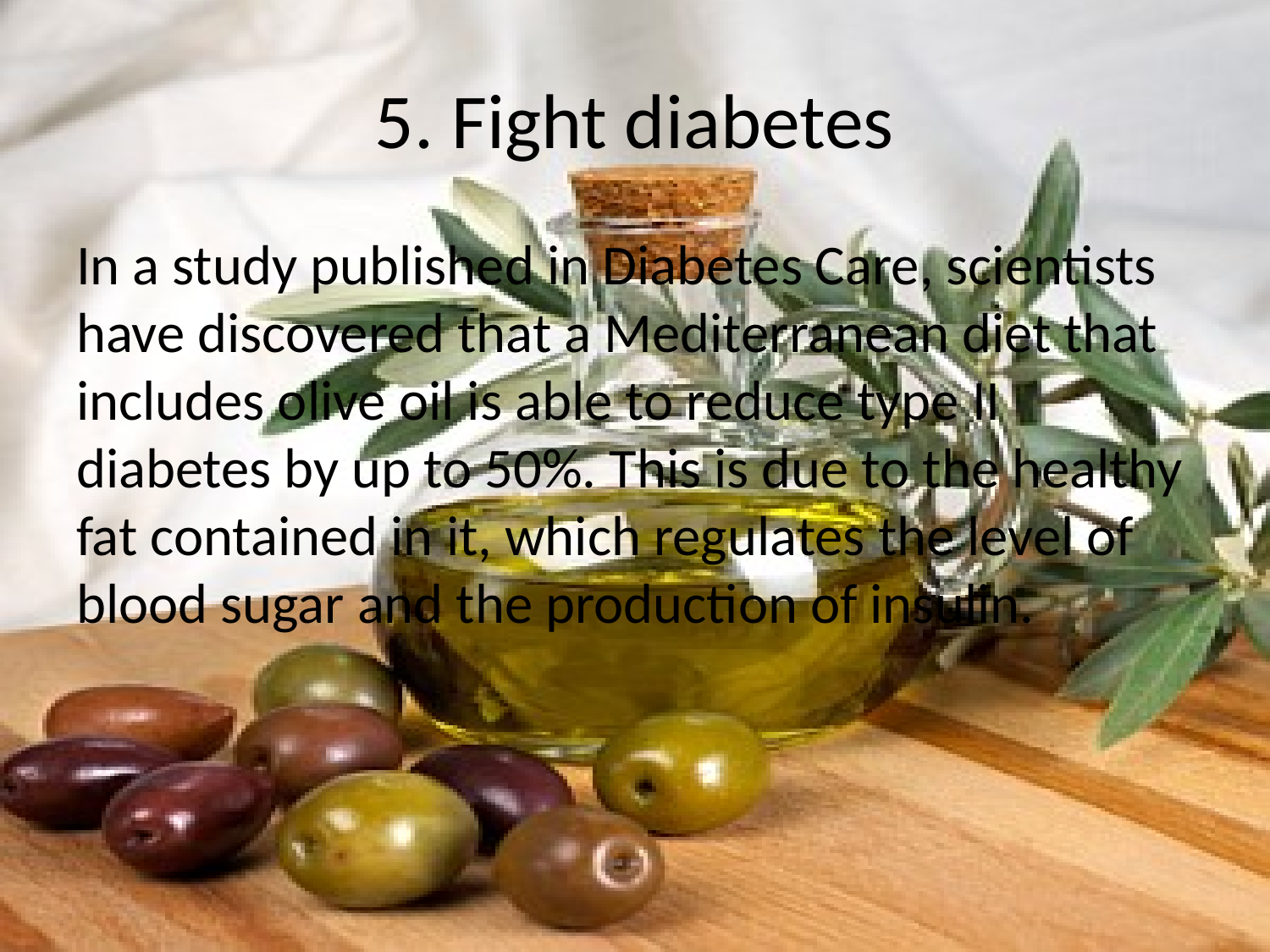

# 5. Fight diabetes
In a study published in Diabetes Care, scientists have discovered that a Mediterranean diet that includes olive oil is able to reduce type II diabetes by up to 50%. This is due to the healthy fat contained in it, which regulates the level of blood sugar and the production of insulin.